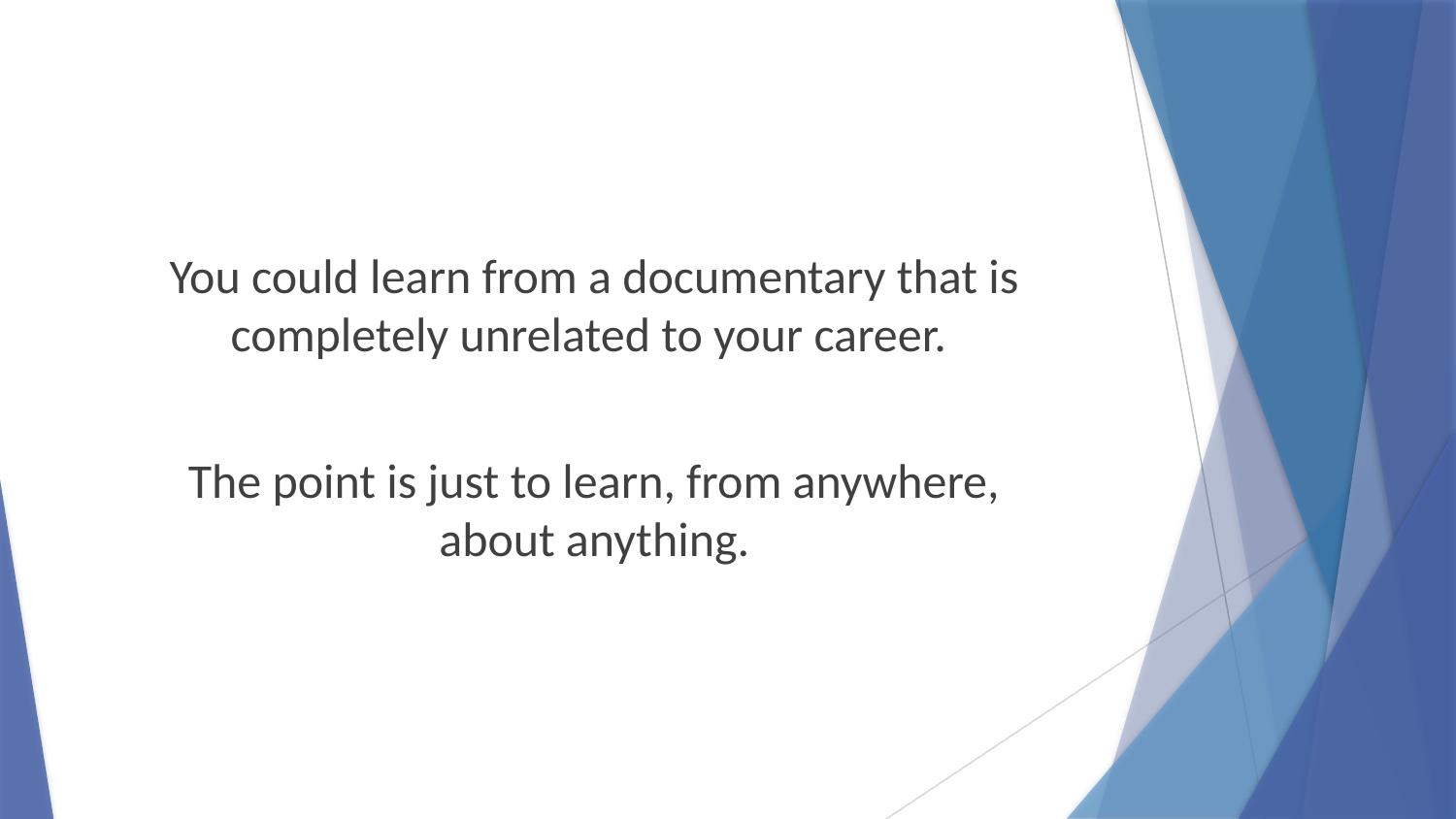

You could learn from a documentary that is completely unrelated to your career.

The point is just to learn, from anywhere,
about anything.